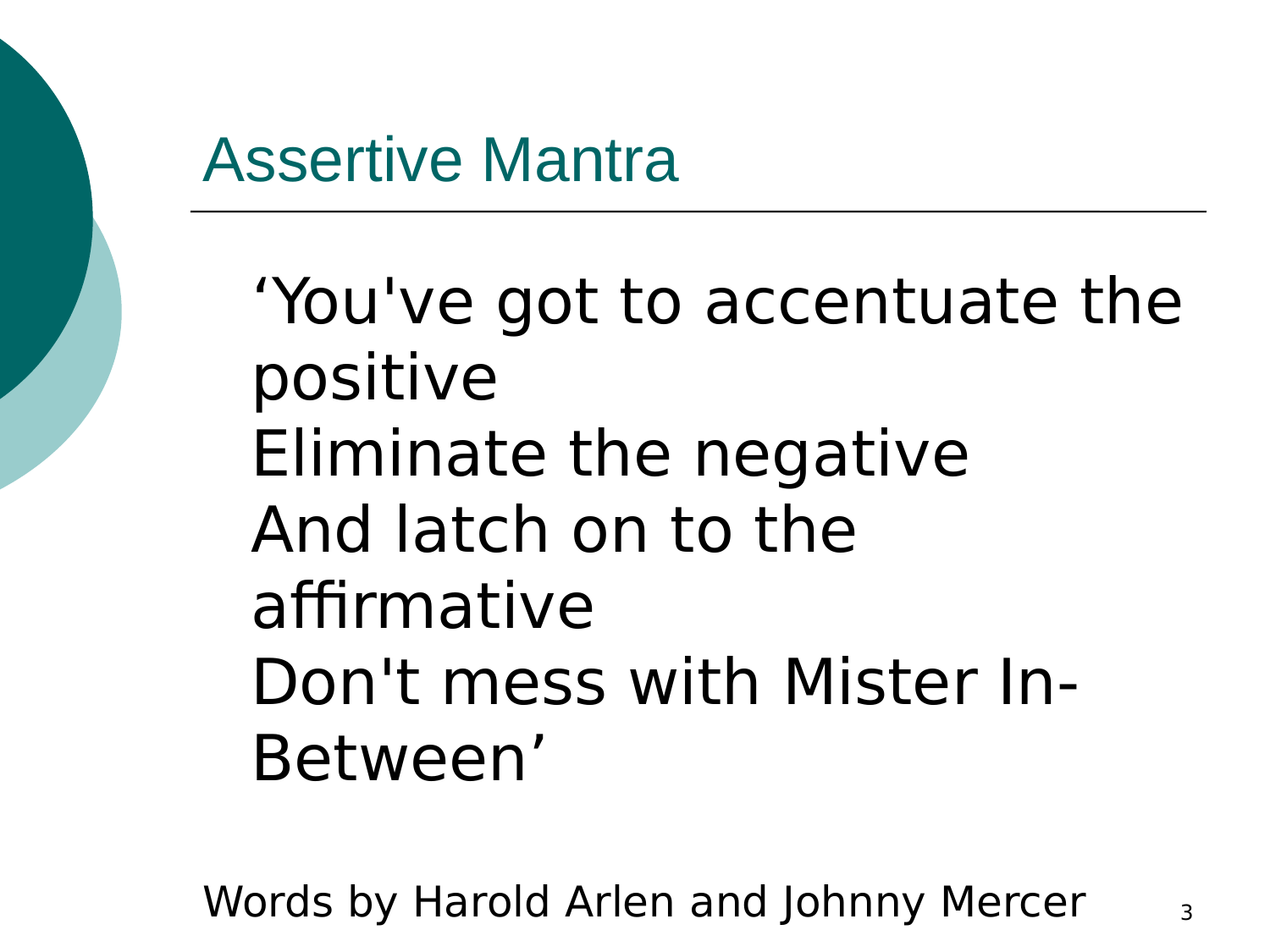

# Assertive Mantra
   ‘You've got to accentuate the positive
Eliminate the negative
And latch on to the affirmative
Don't mess with Mister In-Between’

Words by Harold Arlen and Johnny Mercer
3